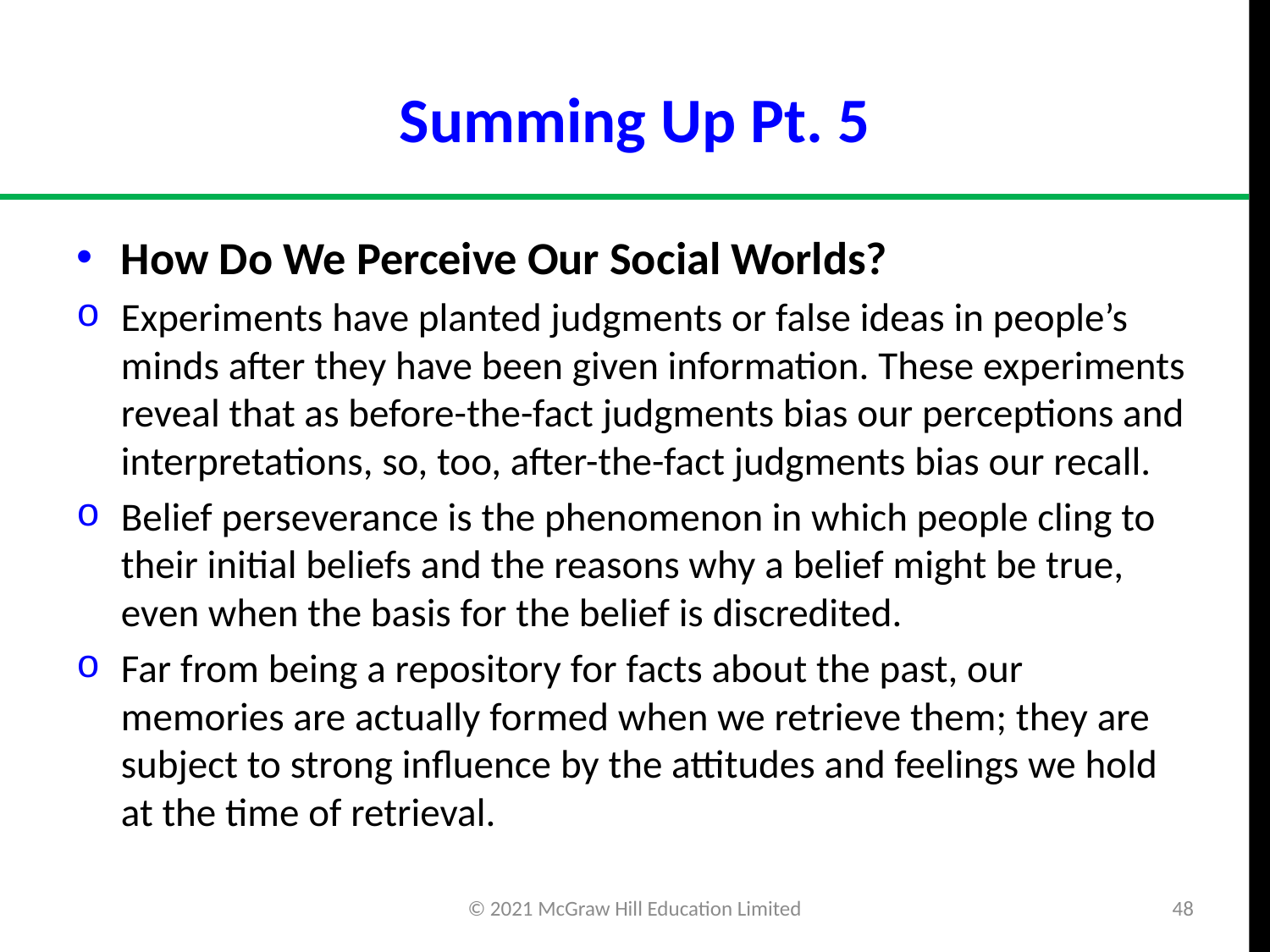

# Summing Up Pt. 5
How Do We Perceive Our Social Worlds?
Experiments have planted judgments or false ideas in people’s minds after they have been given information. These experiments reveal that as before-the-fact judgments bias our perceptions and interpretations, so, too, after-the-fact judgments bias our recall.
Belief perseverance is the phenomenon in which people cling to their initial beliefs and the reasons why a belief might be true, even when the basis for the belief is discredited.
Far from being a repository for facts about the past, our memories are actually formed when we retrieve them; they are subject to strong influence by the attitudes and feelings we hold at the time of retrieval.
© 2021 McGraw Hill Education Limited
48